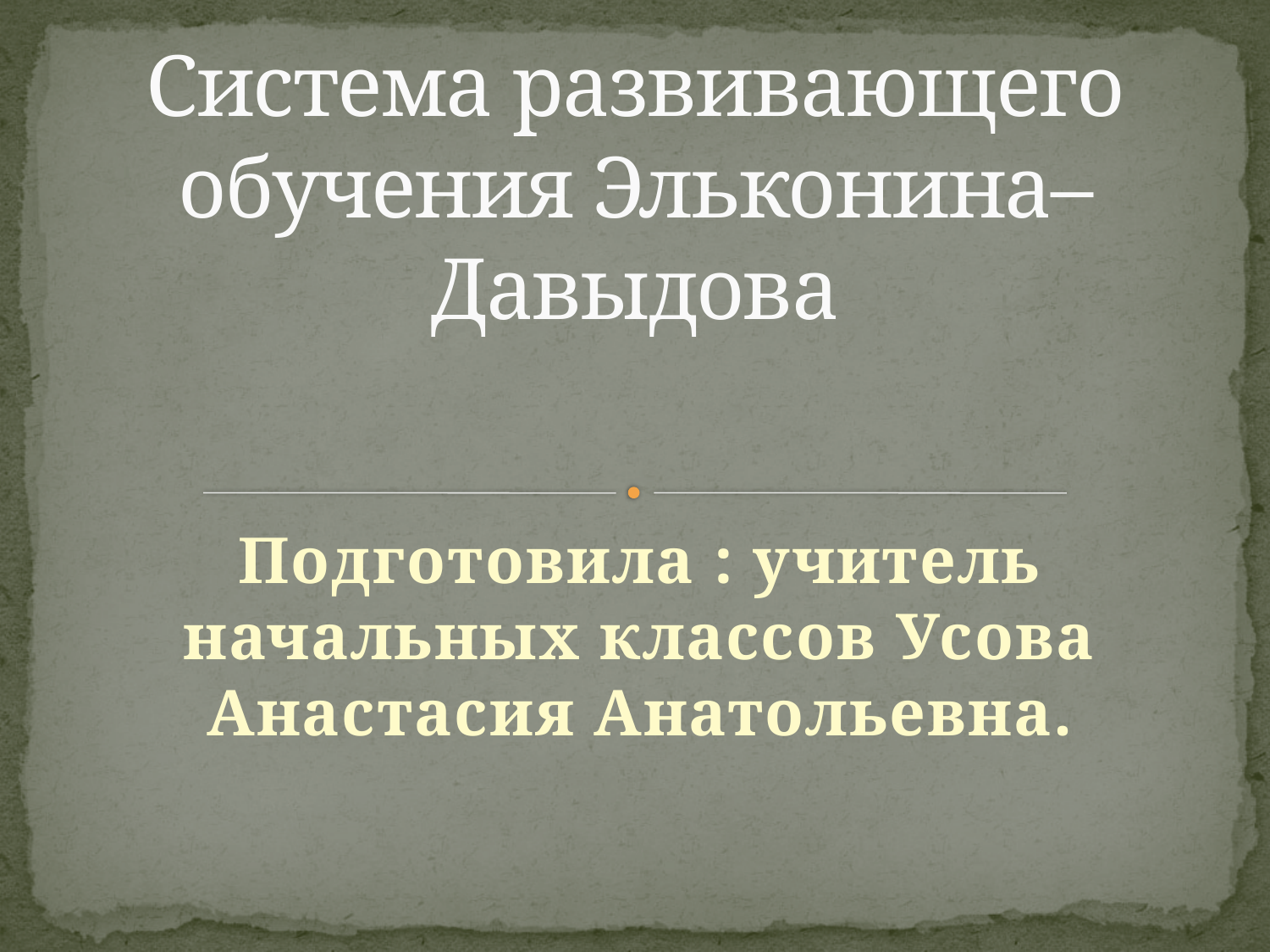

# Система развивающего обучения Эльконина–Давыдова
Подготовила : учитель начальных классов Усова Анастасия Анатольевна.